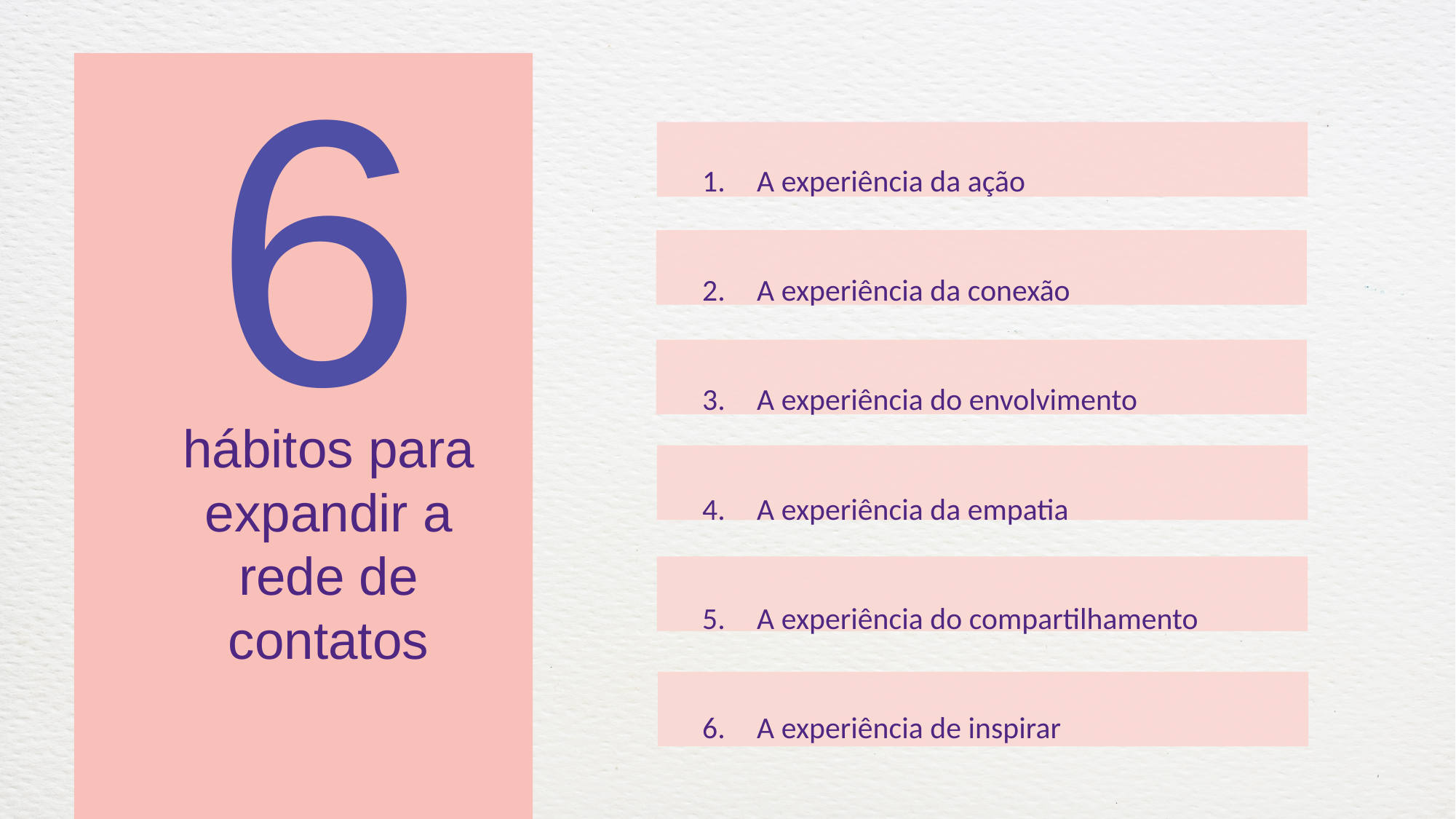

6
A experiência da ação
A experiência da conexão
A experiência do envolvimento
A experiência da empatia
A experiência do compartilhamento
A experiência de inspirar

hábitos para expandir a rede de contatos